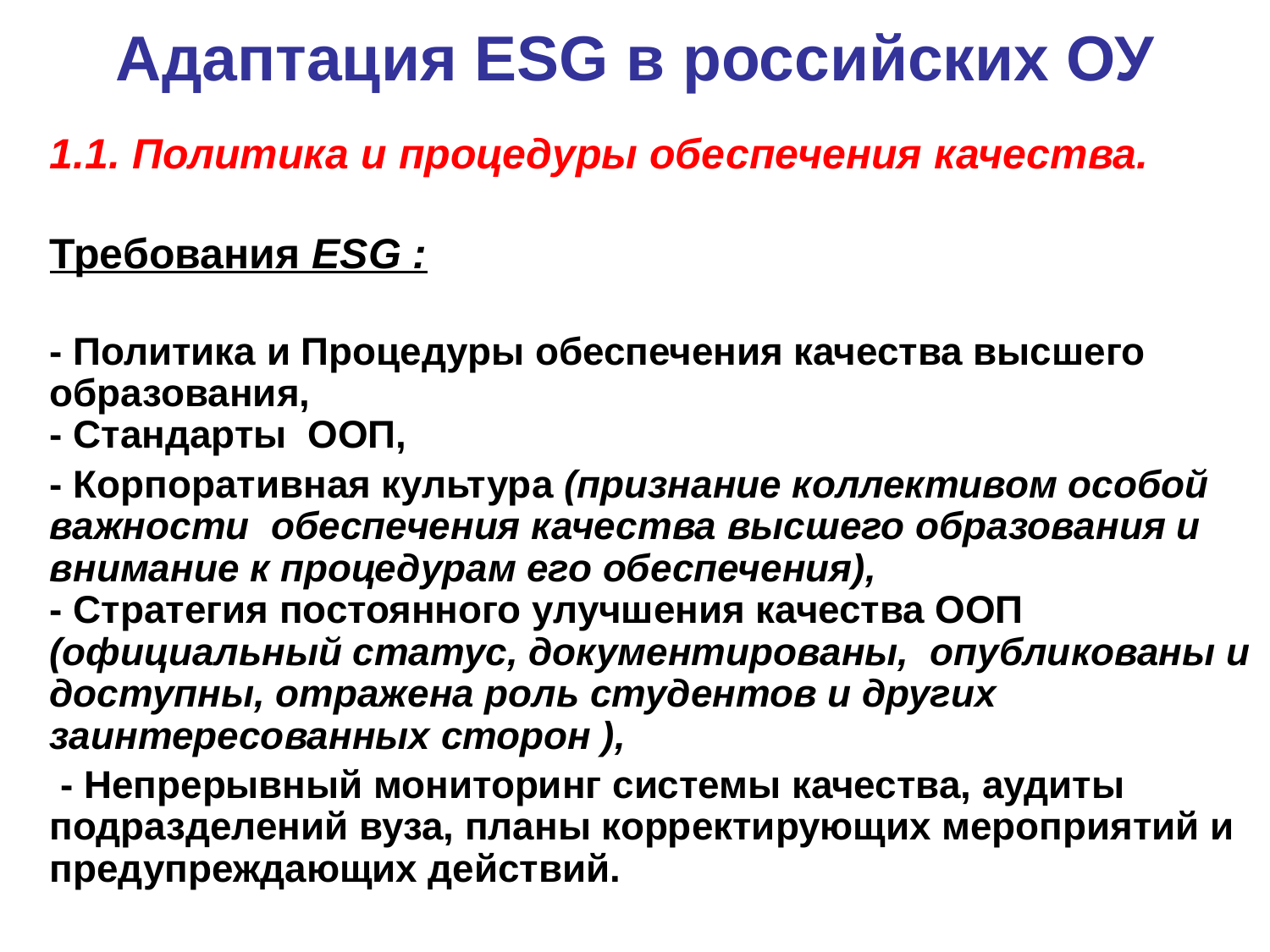

# Адаптация ESG в российских ОУ
1.1. Политика и процедуры обеспечения качества.
Требования ESG :
- Политика и Процедуры обеспечения качества высшего образования,
- Стандарты  ООП,
- Корпоративная культура (признание коллективом особой  важности  обеспечения качества высшего образования и  внимание к процедурам его обеспечения),
- Стратегия постоянного улучшения качества ООП
(официальный статус, документированы,  опубликованы и доступны, отражена роль студентов и других заинтересованных сторон ),
 - Непрерывный мониторинг системы качества, аудиты подразделений вуза, планы корректирующих мероприятий и предупреждающих действий.